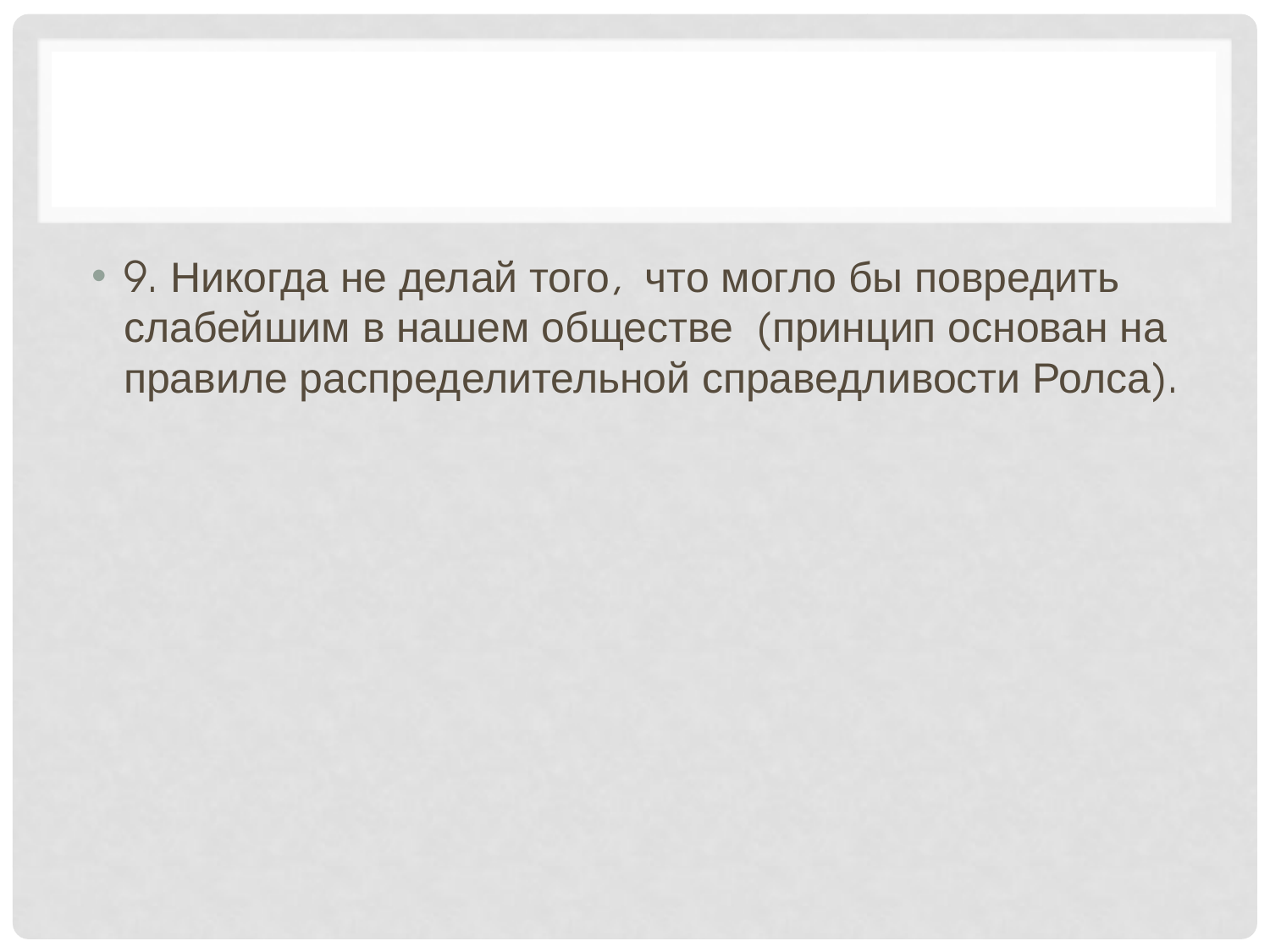

#
9. Никогда не делай того,  что могло бы повредить слабейшим в нашем обществе  (принцип основан на правиле распределительной справедливости Ролса).